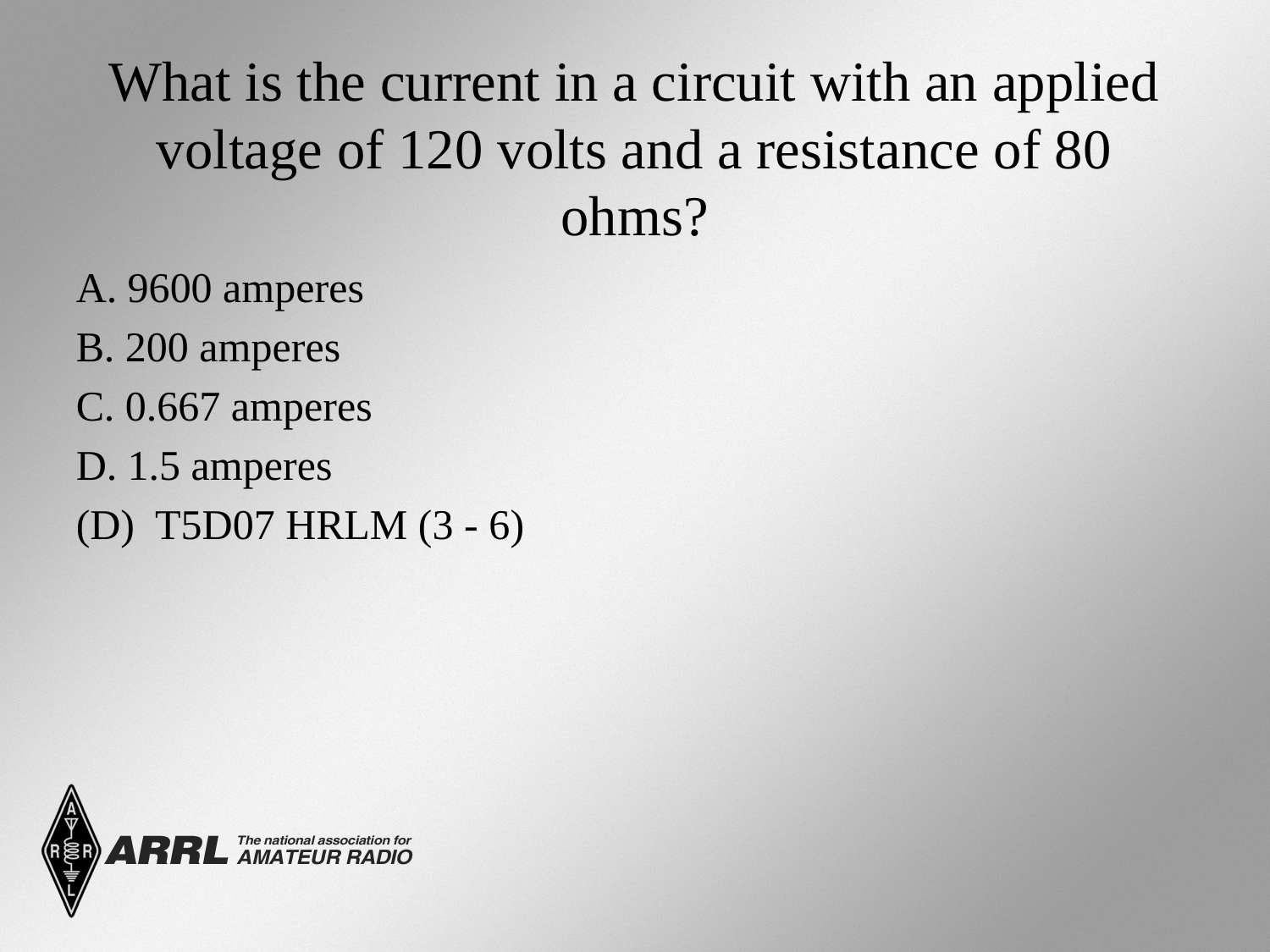

# What is the current in a circuit with an applied voltage of 120 volts and a resistance of 80 ohms?
A. 9600 amperes
B. 200 amperes
C. 0.667 amperes
D. 1.5 amperes
(D)  T5D07 HRLM (3 - 6)